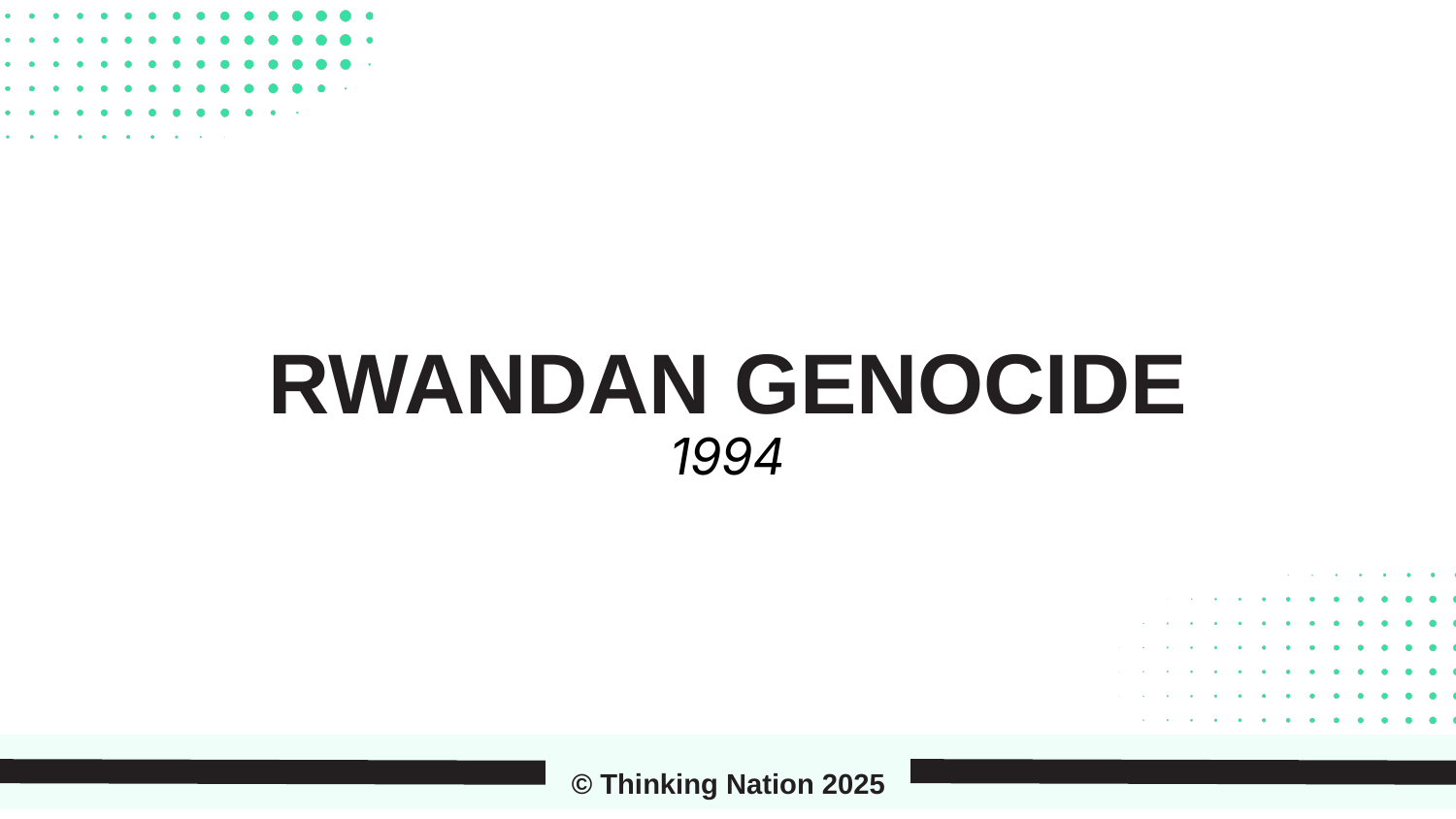

RWANDAN GENOCIDE
1994

© Thinking Nation 2025